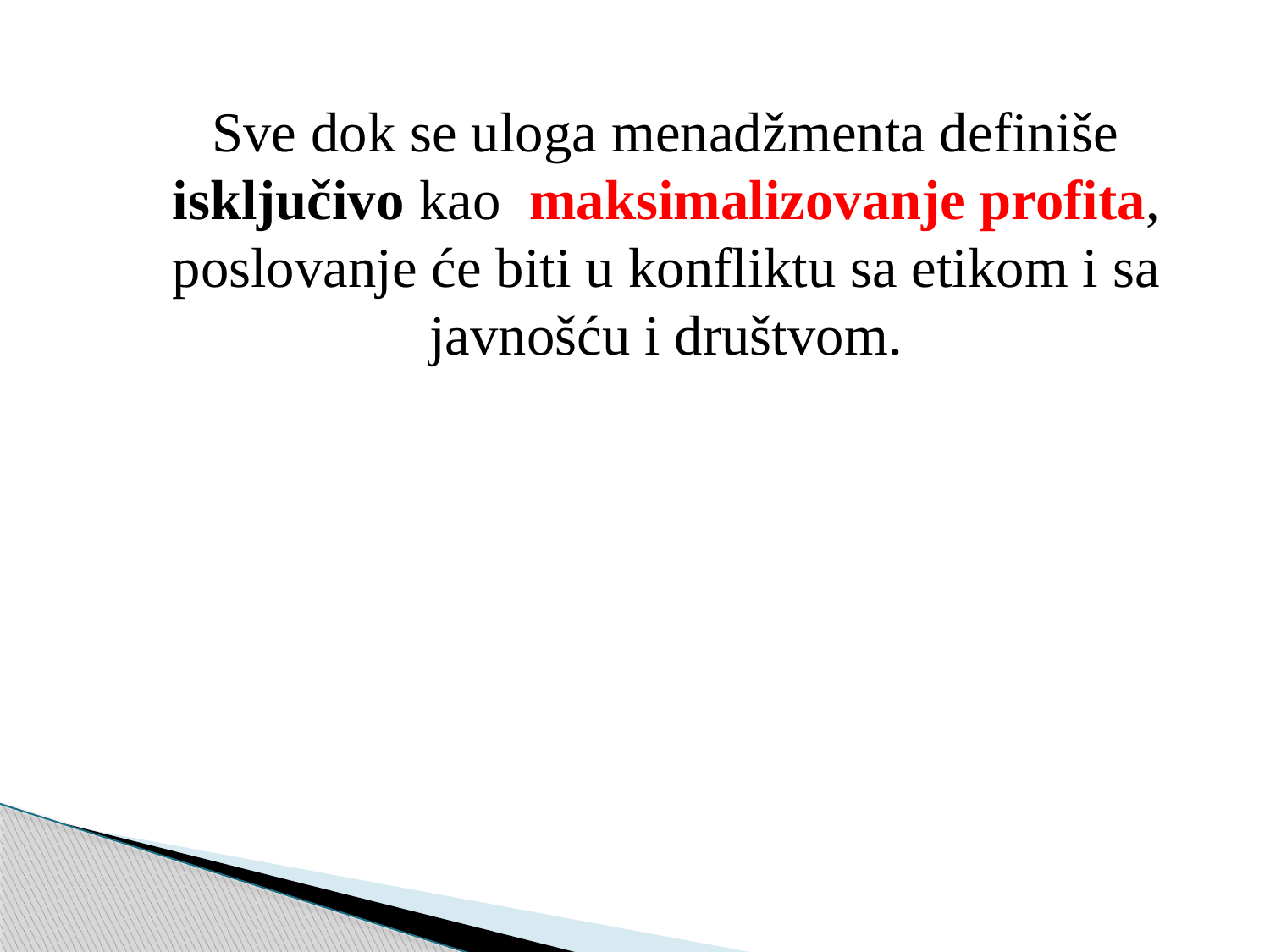

Sve dok se uloga menadžmenta definiše isključivo kao  maksimalizovanje profita, poslovanje će biti u konfliktu sa etikom i sa javnošću i društvom.